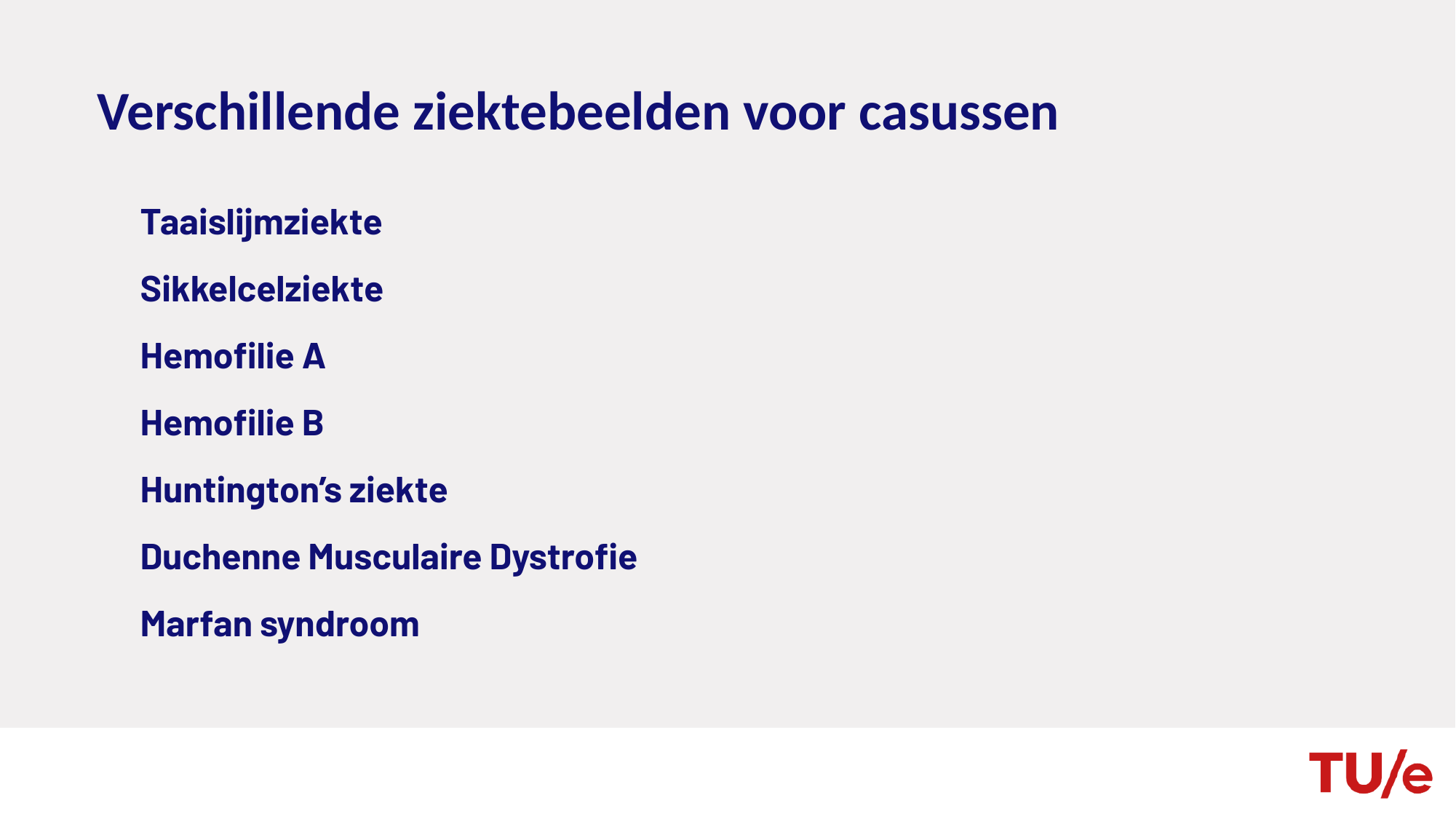

# Verschillende ziektebeelden voor casussen
Taaislijmziekte
Sikkelcelziekte
Hemofilie A
Hemofilie B
Huntington’s ziekte
Duchenne Musculaire Dystrofie
Marfan syndroom